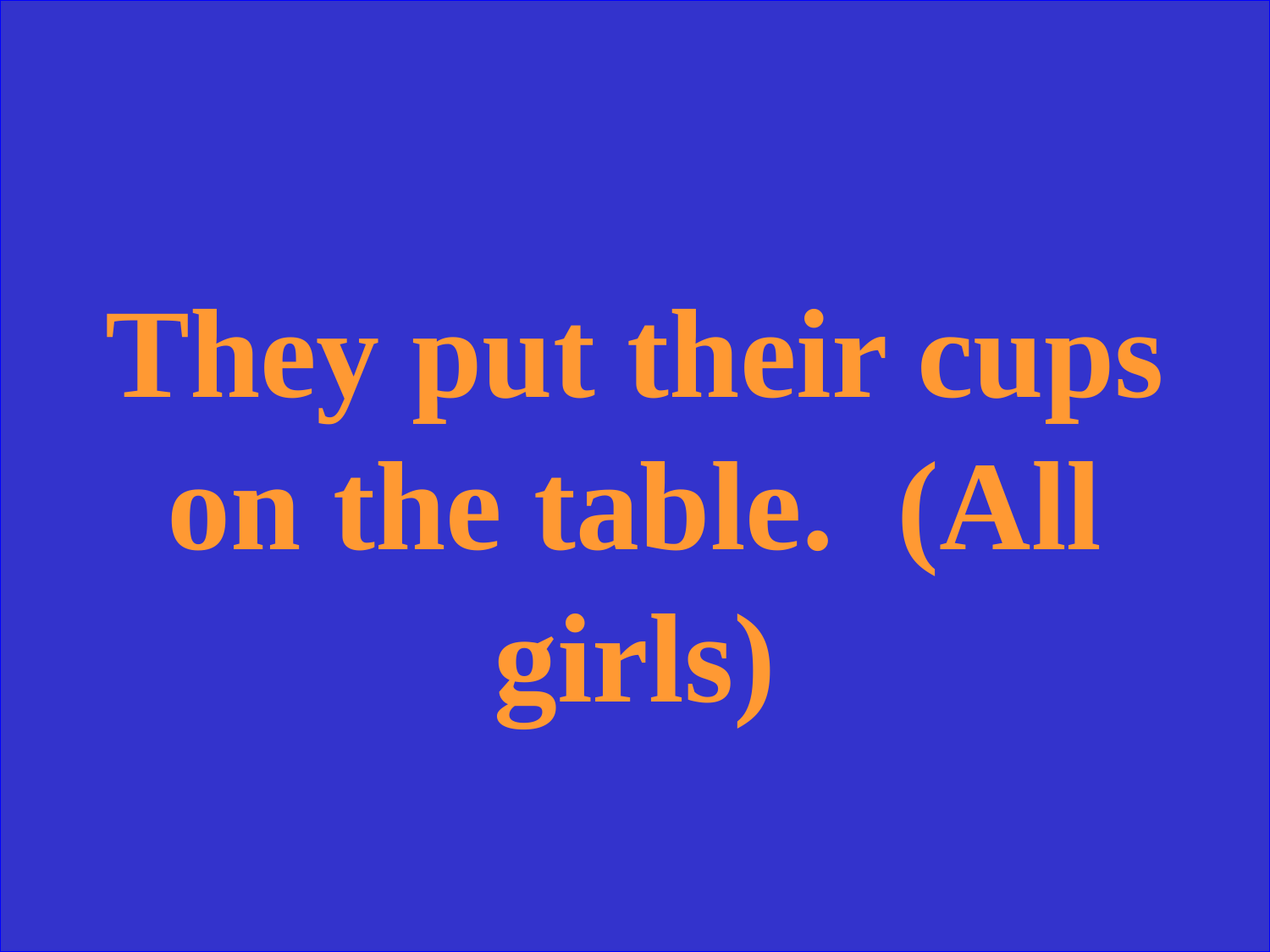

They put their cups on the table.  (All girls)